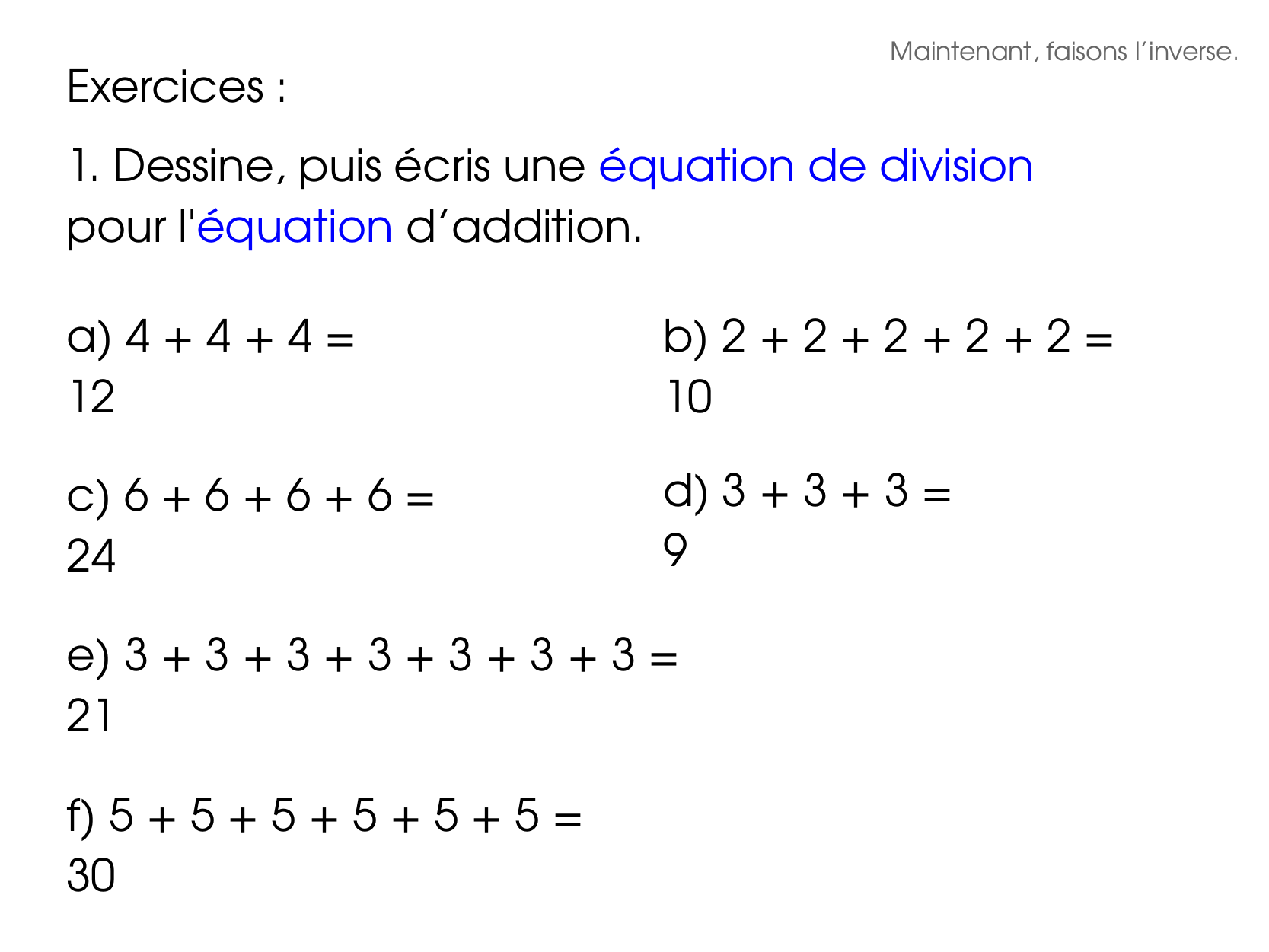

Maintenant, faisons l’inverse.
Exercices :
1. Dessine, puis écris une équation de division pour l'équation d’addition.
a) 4 + 4 + 4 = 12
b) 2 + 2 + 2 + 2 + 2 = 10
d) 3 + 3 + 3 = 9
c) 6 + 6 + 6 + 6 = 24
e) 3 + 3 + 3 + 3 + 3 + 3 + 3 = 21
f) 5 + 5 + 5 + 5 + 5 + 5 = 30